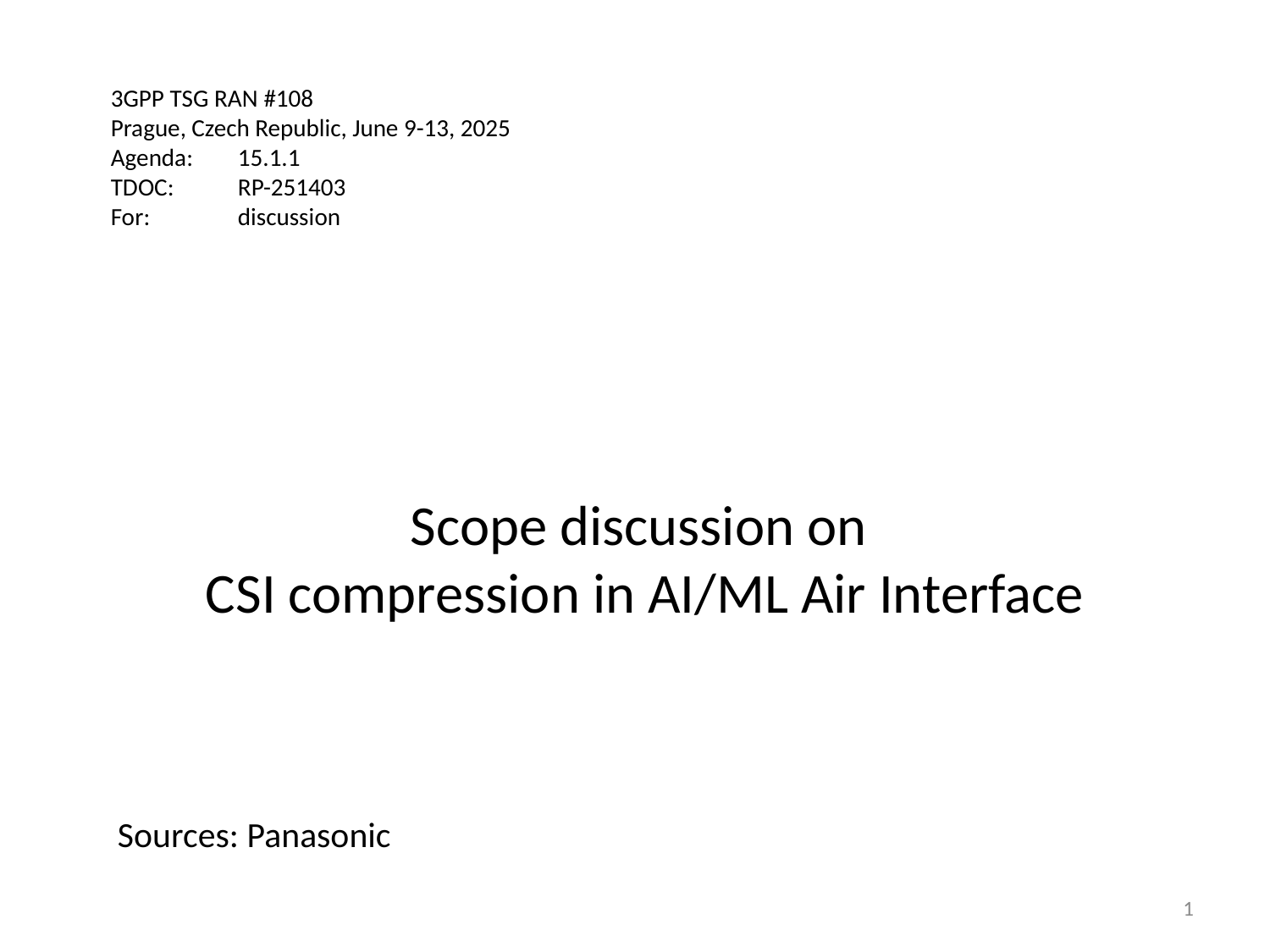

3GPP TSG RAN #108
Prague, Czech Republic, June 9-13, 2025
Agenda:	15.1.1
TDOC:	RP-251403
For:	discussion
# Scope discussion on CSI compression in AI/ML Air Interface
Sources: Panasonic
1